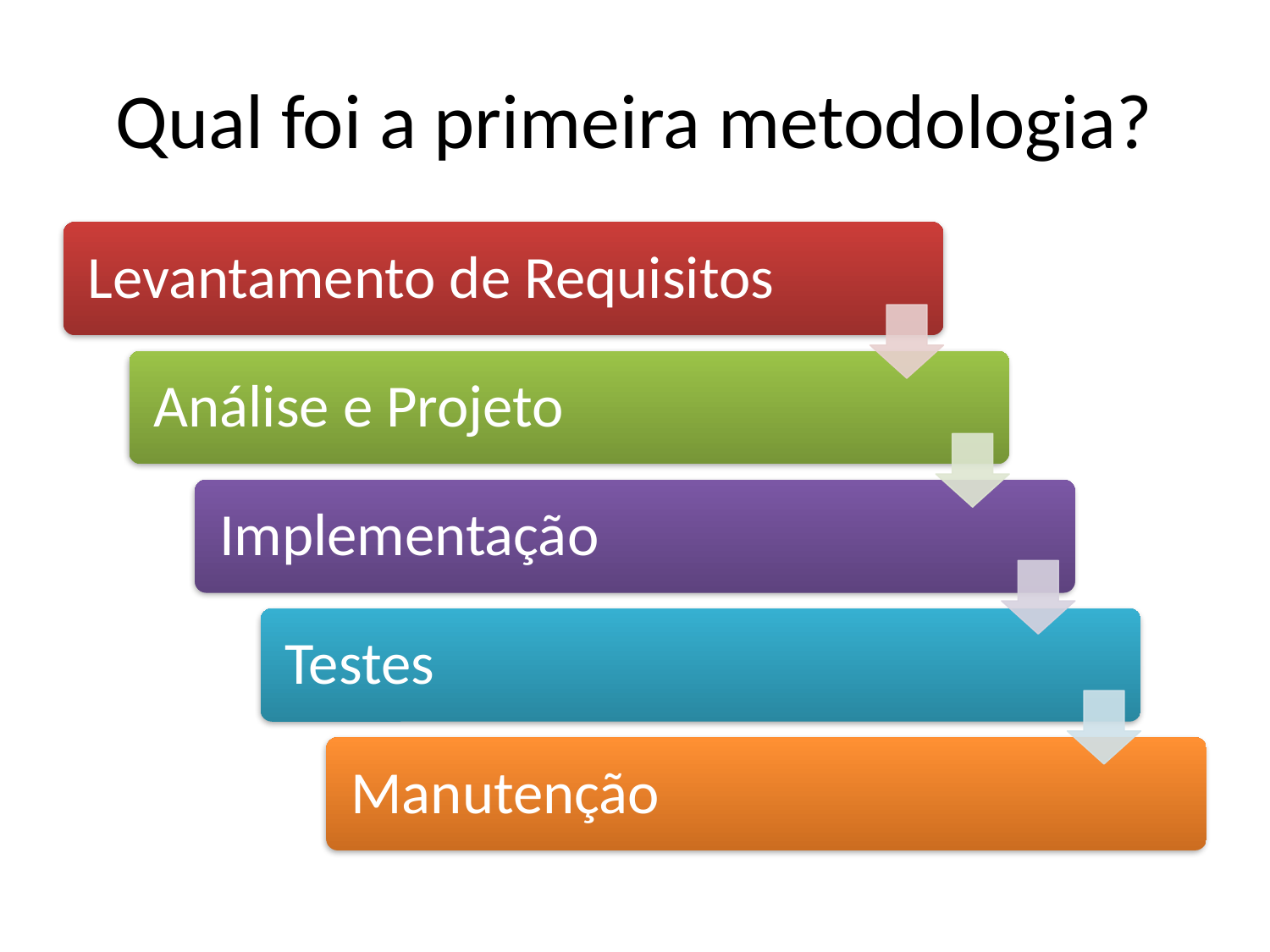

# Qual foi a primeira metodologia?
Levantamento de Requisitos
Análise e Projeto
Implementação
Testes
Manutenção